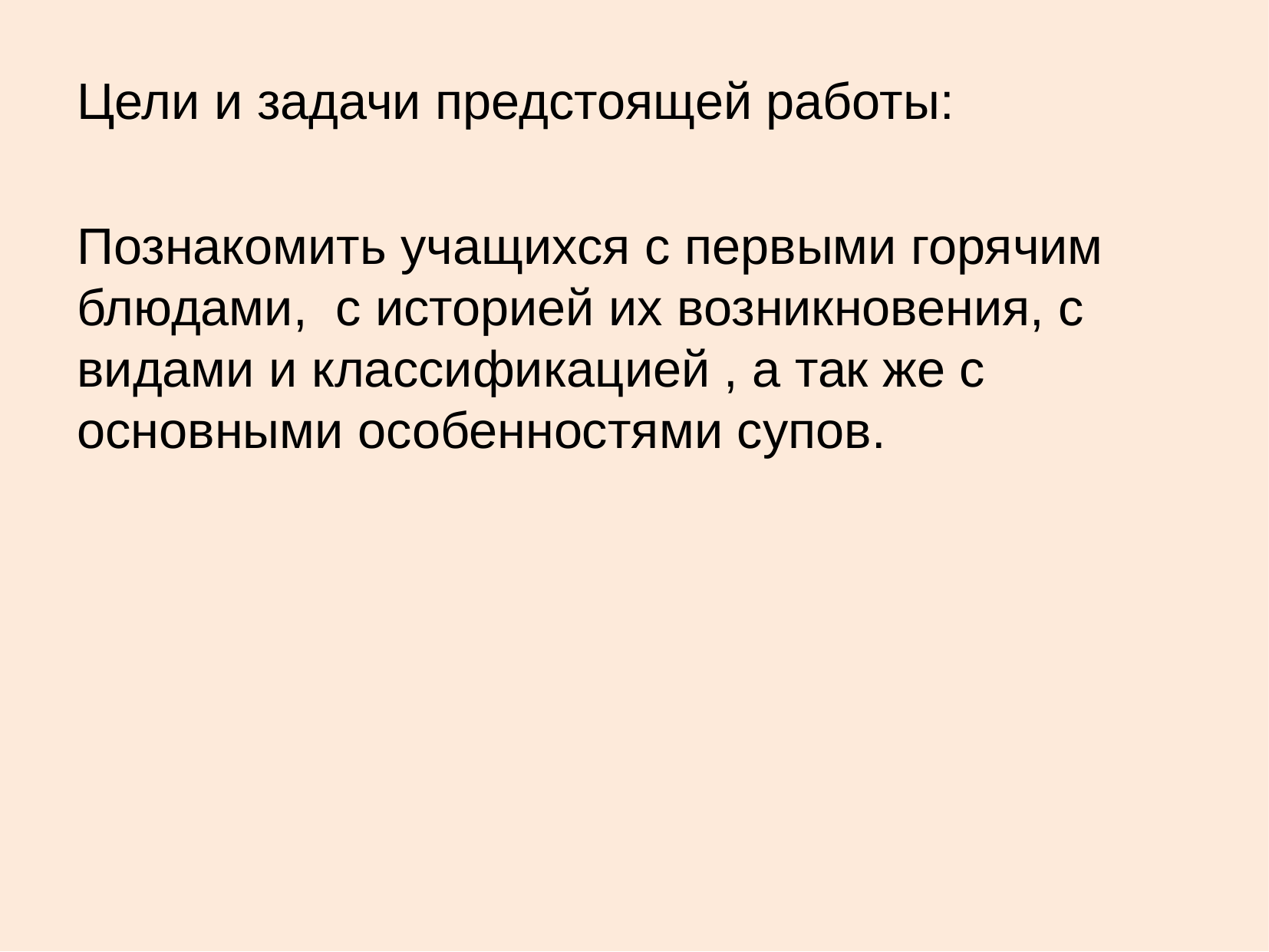

Цели и задачи предстоящей работы:
Познакомить учащихся с первыми горячим блюдами,  с историей их возникновения, с видами и классификацией , а так же с основными особенностями супов.